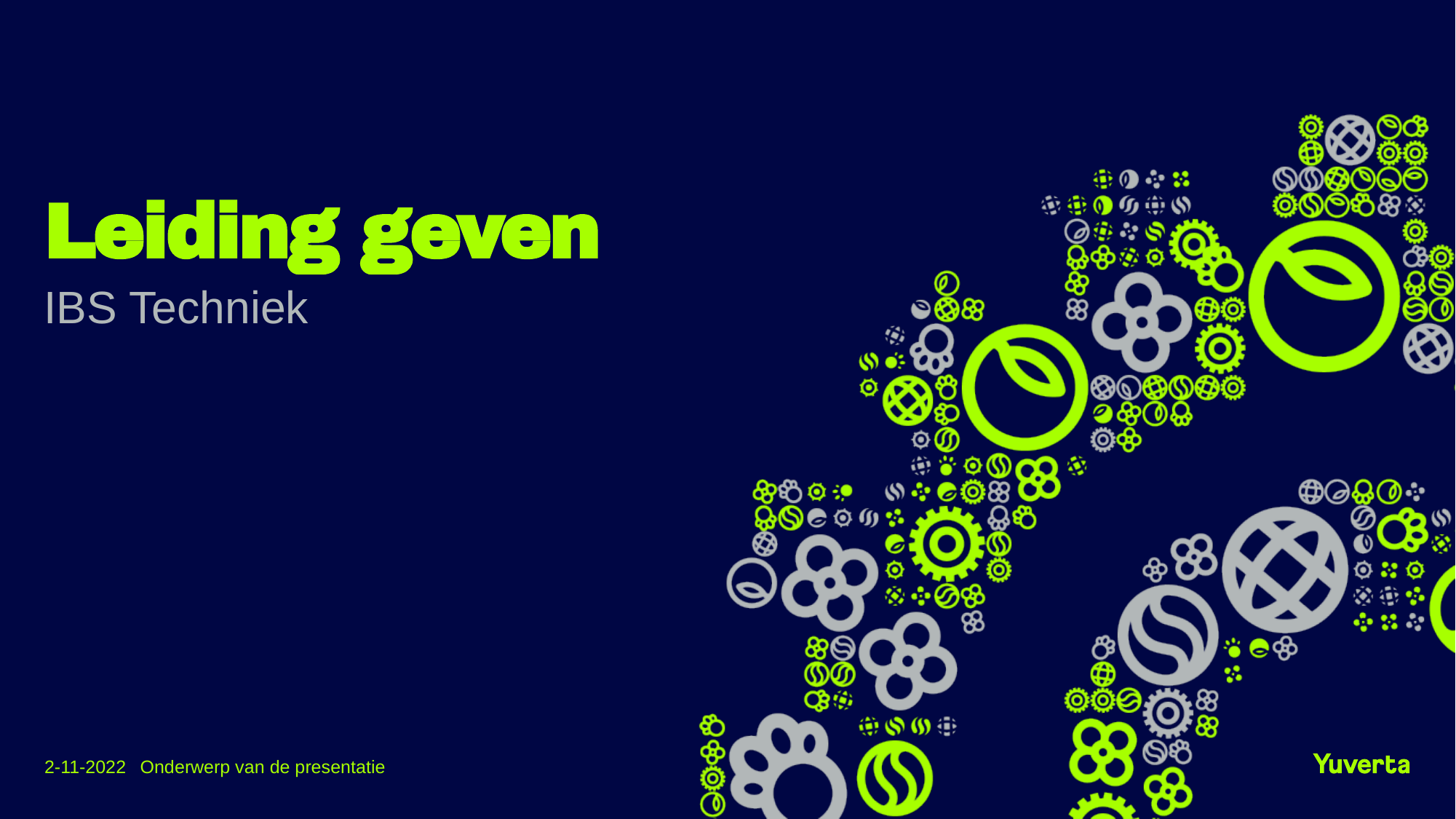

# Leiding geven
IBS Techniek
2-11-2022
Onderwerp van de presentatie
1